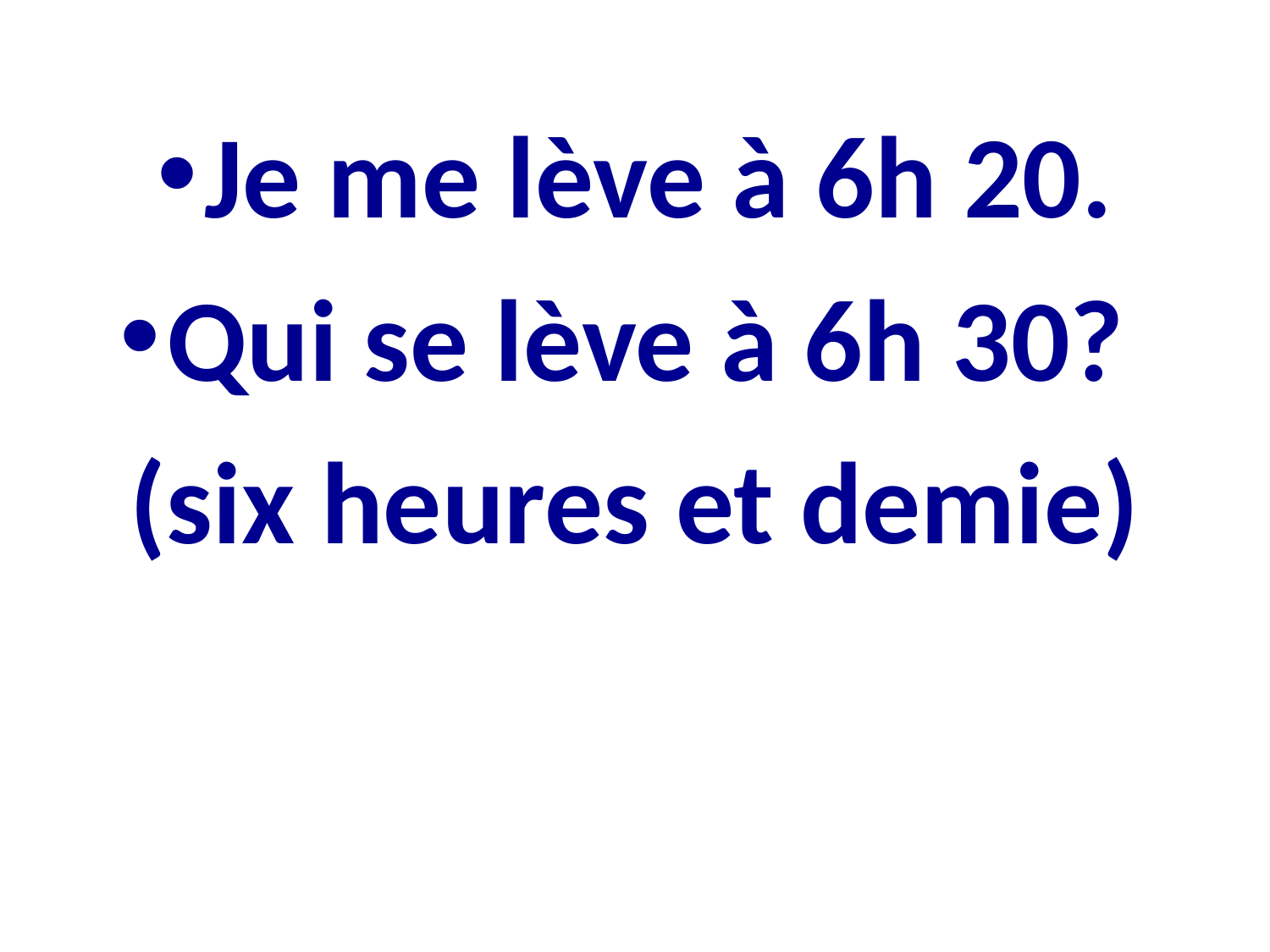

Je me lève à 6h 20.
Qui se lève à 6h 30?
(six heures et demie)